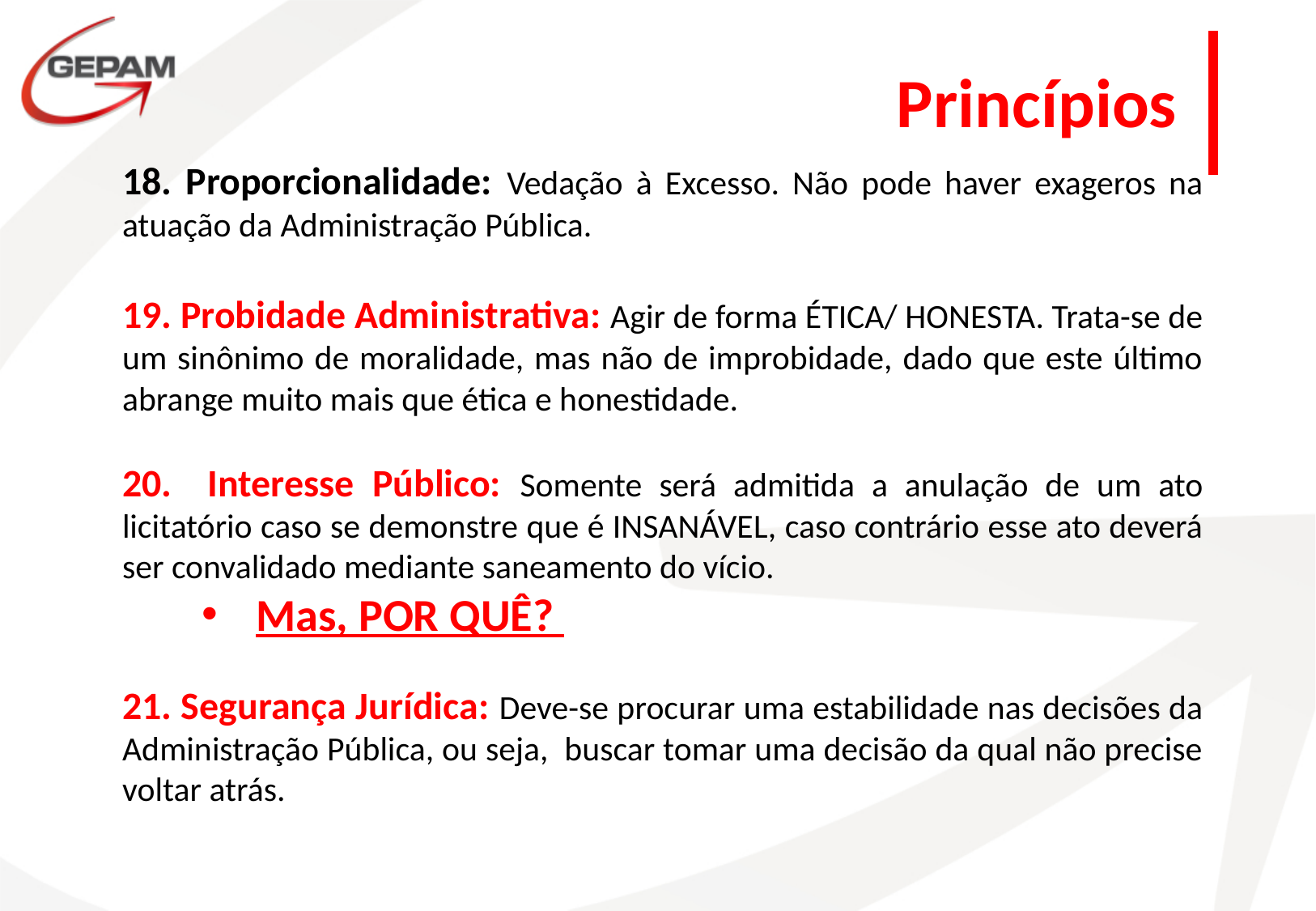

Princípios
18. Proporcionalidade: Vedação à Excesso. Não pode haver exageros na atuação da Administração Pública.

19. Probidade Administrativa: Agir de forma ÉTICA/ HONESTA. Trata-se de um sinônimo de moralidade, mas não de improbidade, dado que este último abrange muito mais que ética e honestidade.

20.  Interesse Público: Somente será admitida a anulação de um ato licitatório caso se demonstre que é INSANÁVEL, caso contrário esse ato deverá ser convalidado mediante saneamento do vício.
Mas, POR QUÊ?

21. Segurança Jurídica: Deve-se procurar uma estabilidade nas decisões da Administração Pública, ou seja,  buscar tomar uma decisão da qual não precise voltar atrás.